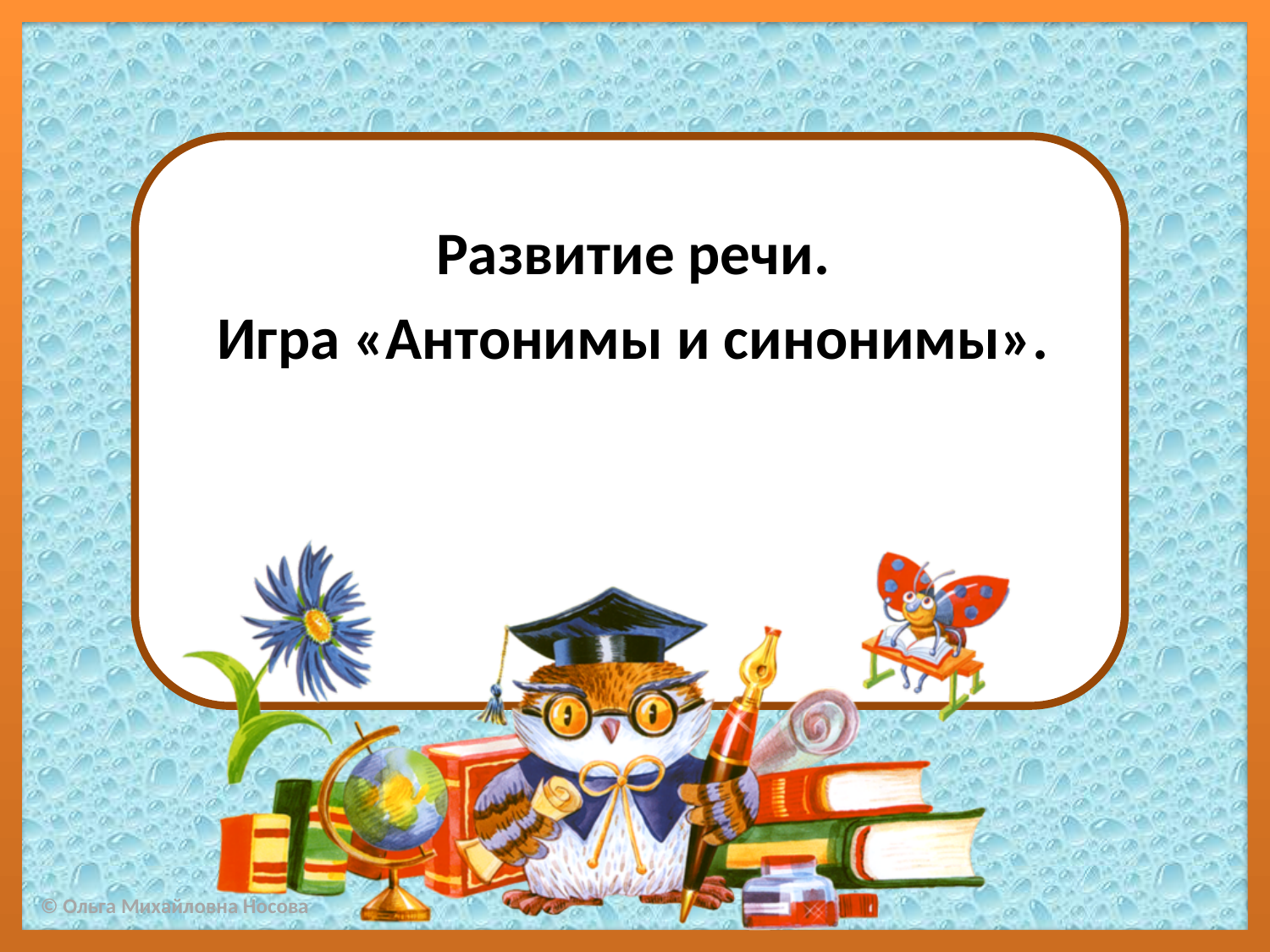

#

Развитие речи.
Игра «Антонимы и синонимы».